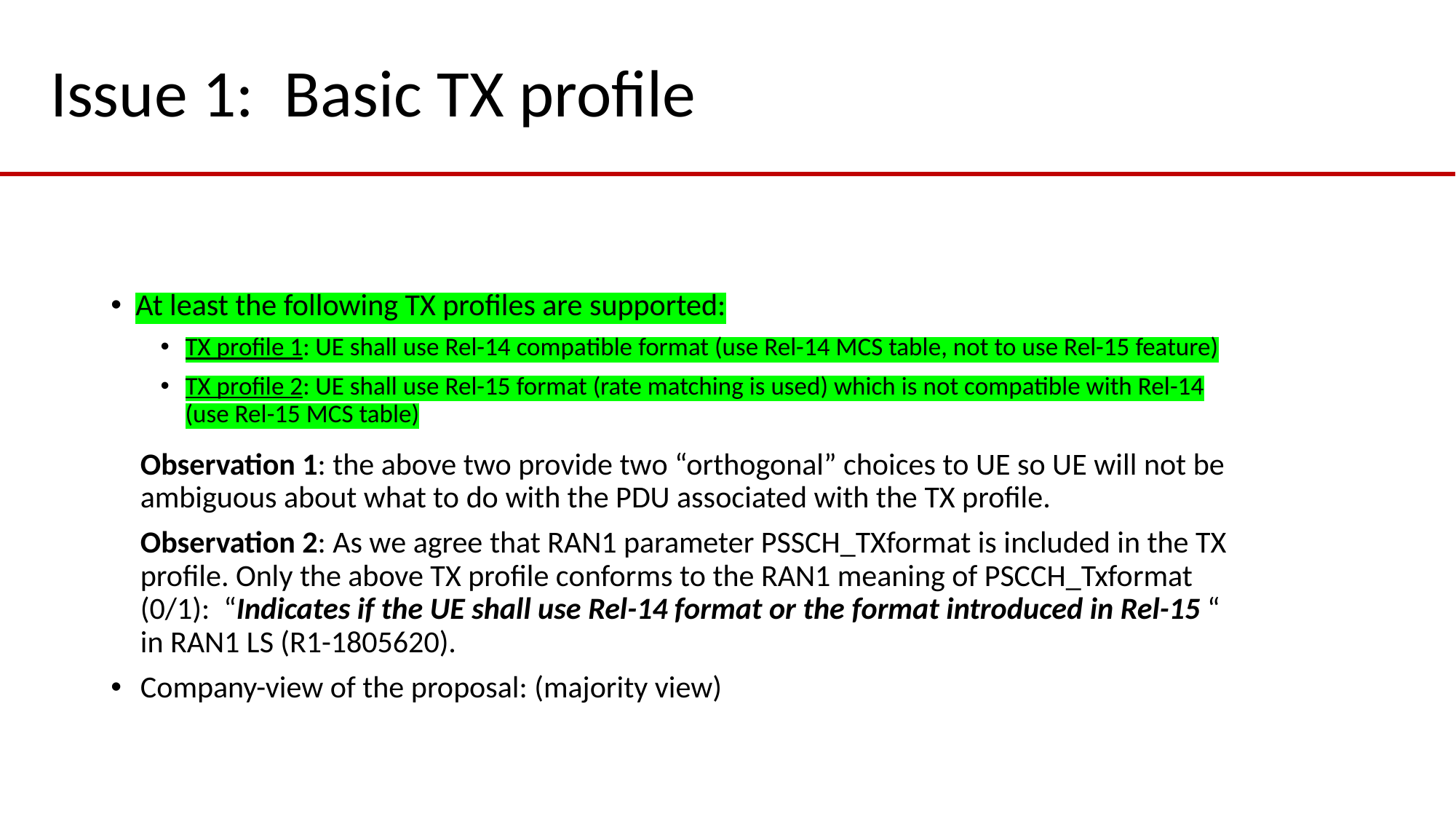

# Issue 1:  Basic TX profile
At least the following TX profiles are supported:
TX profile 1: UE shall use Rel-14 compatible format (use Rel-14 MCS table, not to use Rel-15 feature)
TX profile 2: UE shall use Rel-15 format (rate matching is used) which is not compatible with Rel-14 (use Rel-15 MCS table)
Observation 1: the above two provide two “orthogonal” choices to UE so UE will not be ambiguous about what to do with the PDU associated with the TX profile.
Observation 2: As we agree that RAN1 parameter PSSCH_TXformat is included in the TX profile. Only the above TX profile conforms to the RAN1 meaning of PSCCH_Txformat (0/1):  “Indicates if the UE shall use Rel-14 format or the format introduced in Rel-15 “ in RAN1 LS (R1-1805620).
Company-view of the proposal: (majority view)